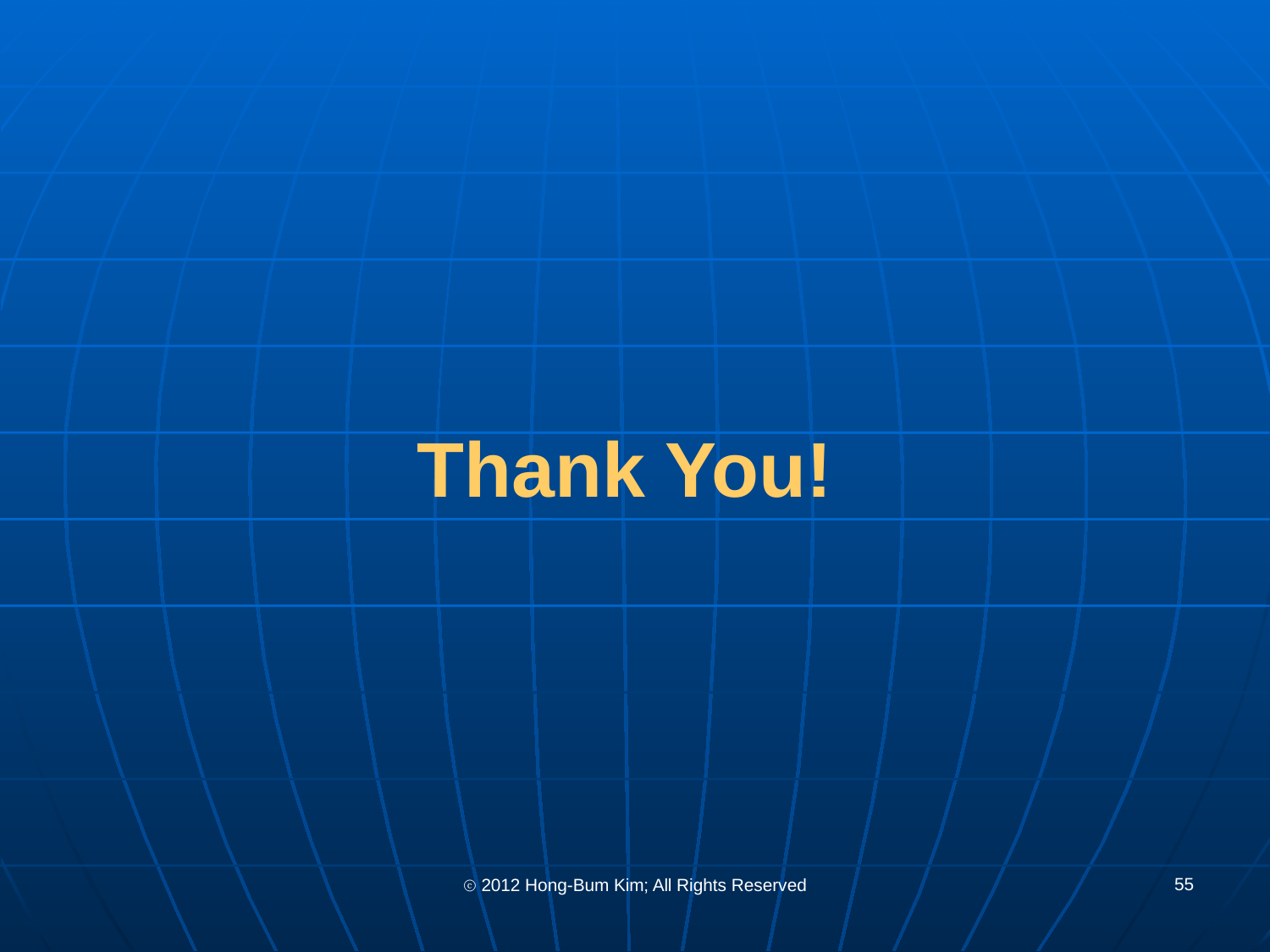

Thank You!

55
ⓒ 2012 Hong-Bum Kim; All Rights Reserved